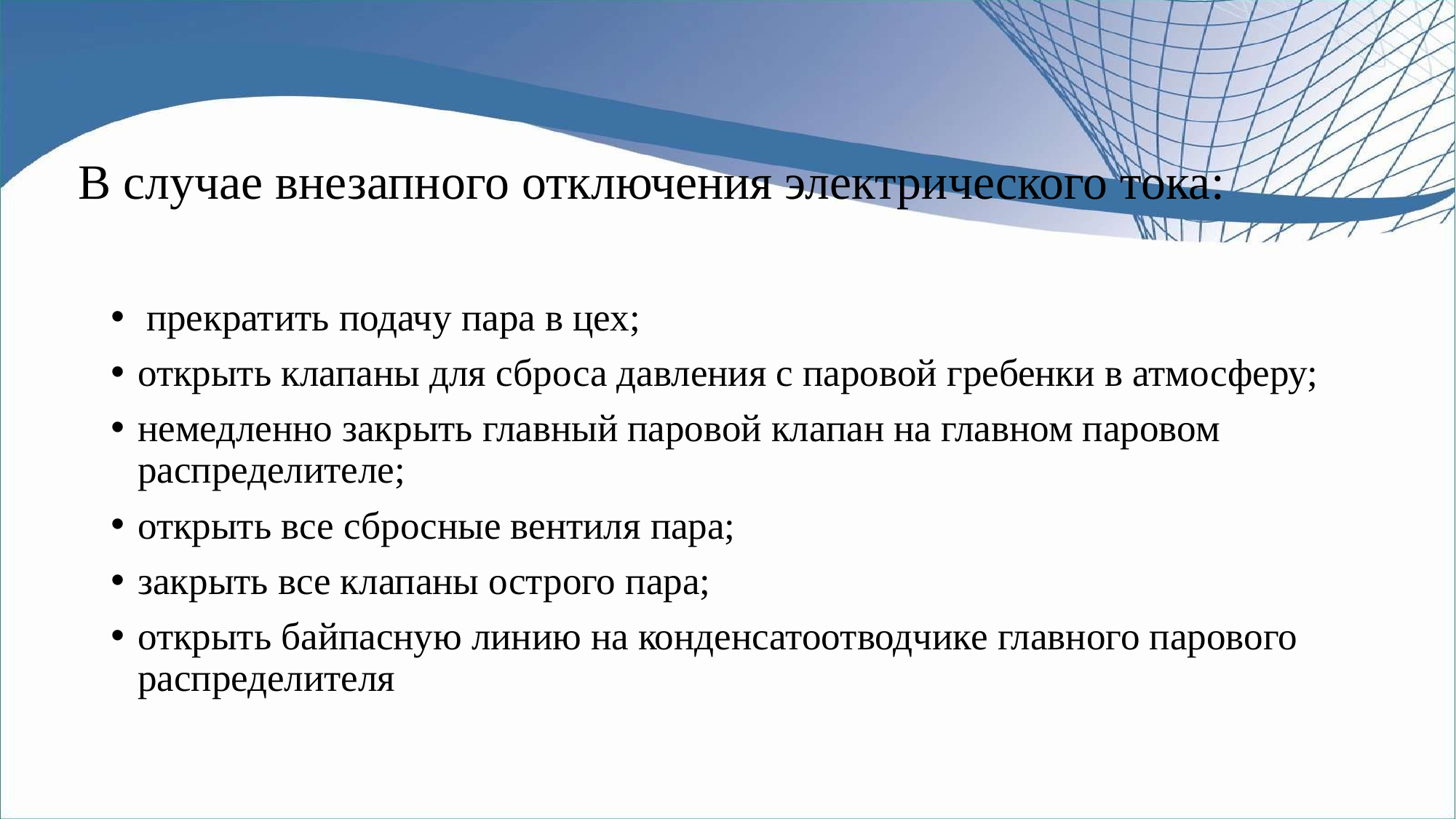

# В случае внезапного отключения электрического тока:
 прекратить подачу пара в цех;
открыть клапаны для сброса давления с паровой гребенки в атмосферу;
немедленно закрыть главный паровой клапан на главном паровом распределителе;
открыть все сбросные вентиля пара;
закрыть все клапаны острого пара;
открыть байпасную линию на конденсатоотводчике главного парового распределителя